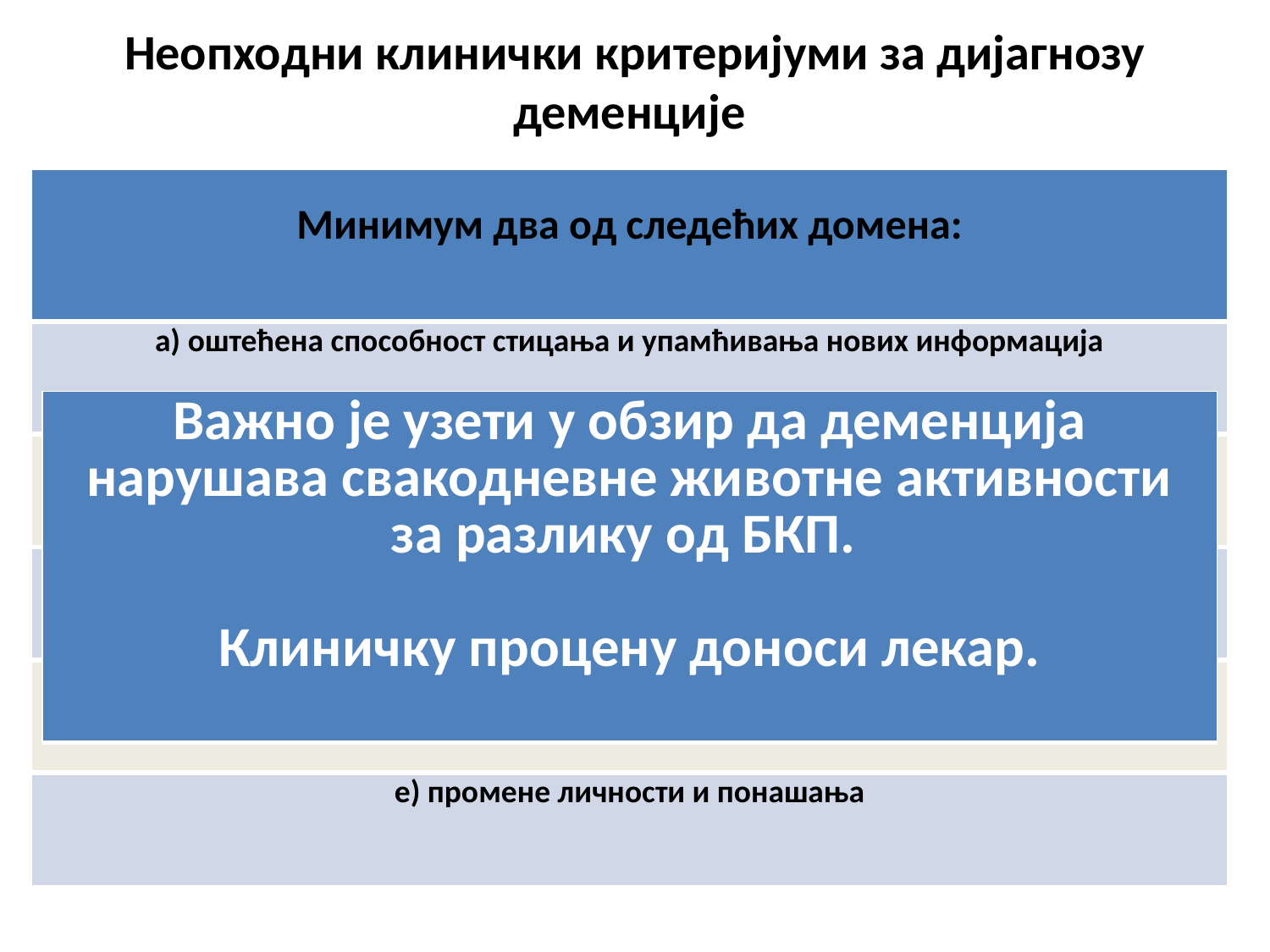

Неопходни клинички критеријуми за дијагнозу деменције
| Минимум два од следећих домена: |
| --- |
| а) оштећена способност стицања и упамћивања нових информација |
| б) оштећено резоновање и руковање комплексним задацима, |
| ц) оштећење визуоспацијалних способности: |
| д) оштећене језичке функције (говор, читање, писање) |
| е) промене личности и понашања |
| Важно је узети у обзир да деменција нарушава свакодневне животне активности за разлику од БКП. Клиничку процену доноси лекар. |
| --- |